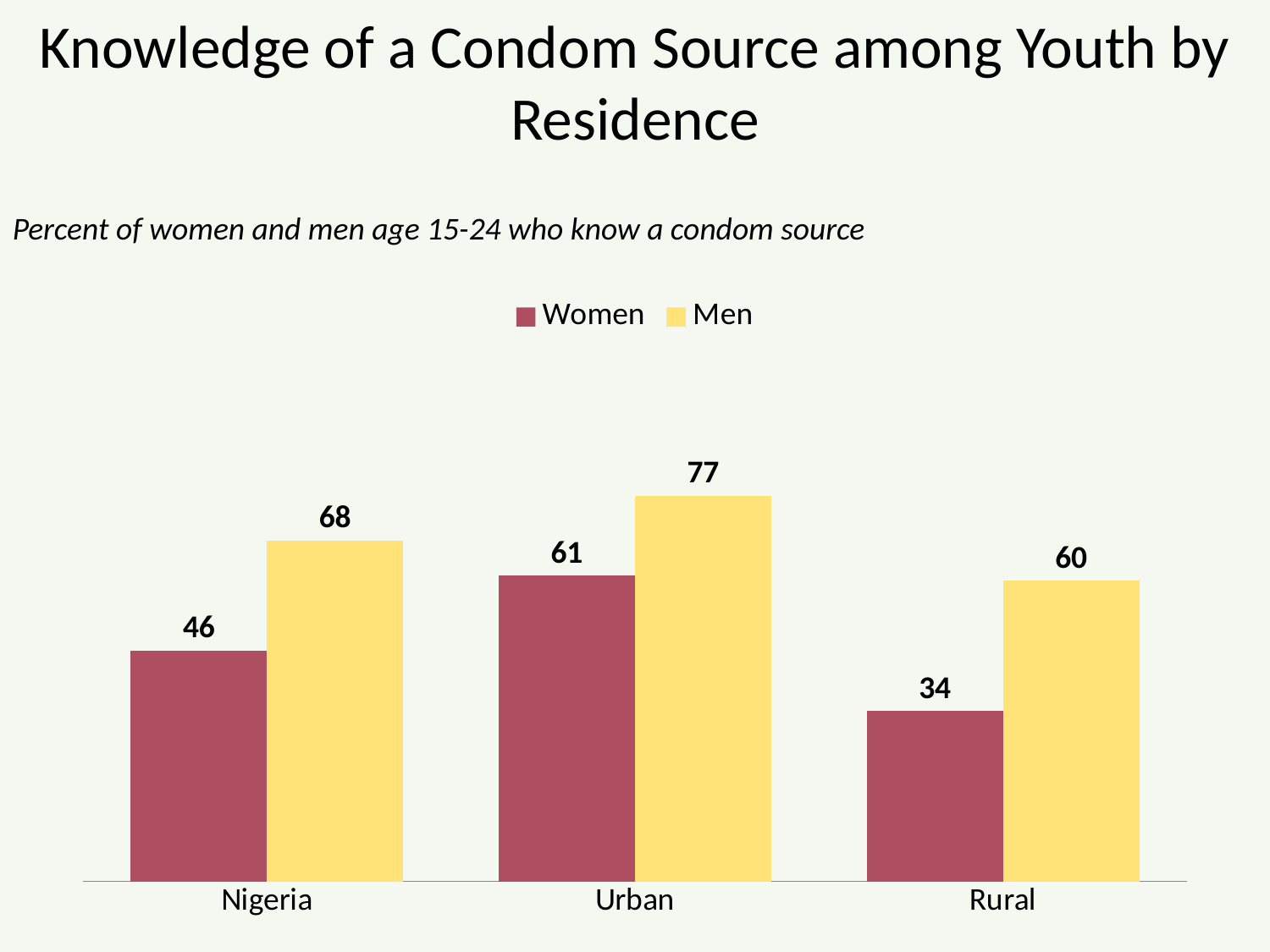

# Knowledge of a Condom Source among Youth by Residence
Percent of women and men age 15-24 who know a condom source

### Chart

| Category | Women | Men |
|---|---|---|
| Nigeria | 46.0 | 68.0 |
| Urban | 61.0 | 77.0 |
| Rural | 34.0 | 60.0 |